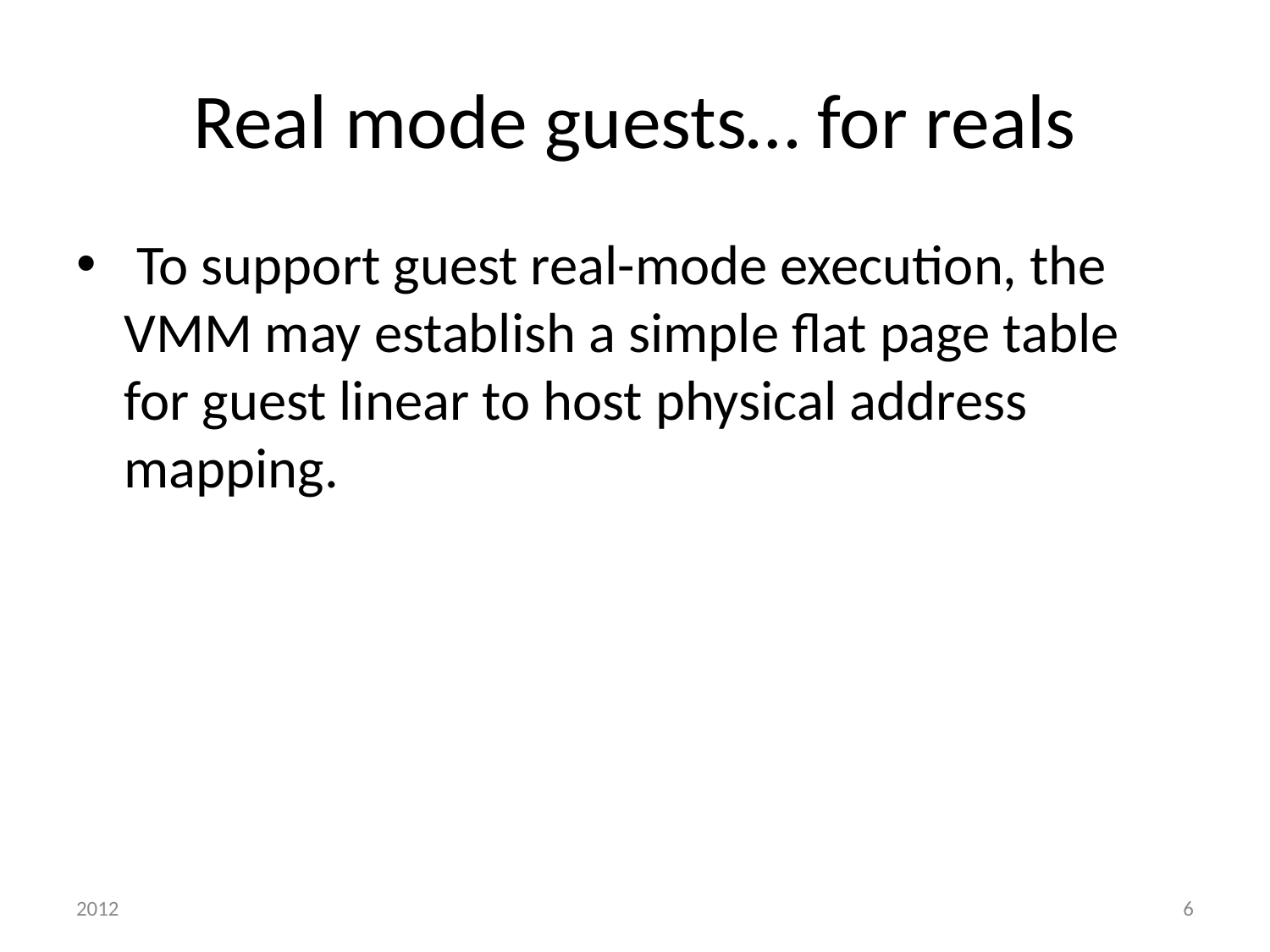

# Real mode guests… for reals
 To support guest real-mode execution, the VMM may establish a simple flat page table for guest linear to host physical address mapping.
2012

6